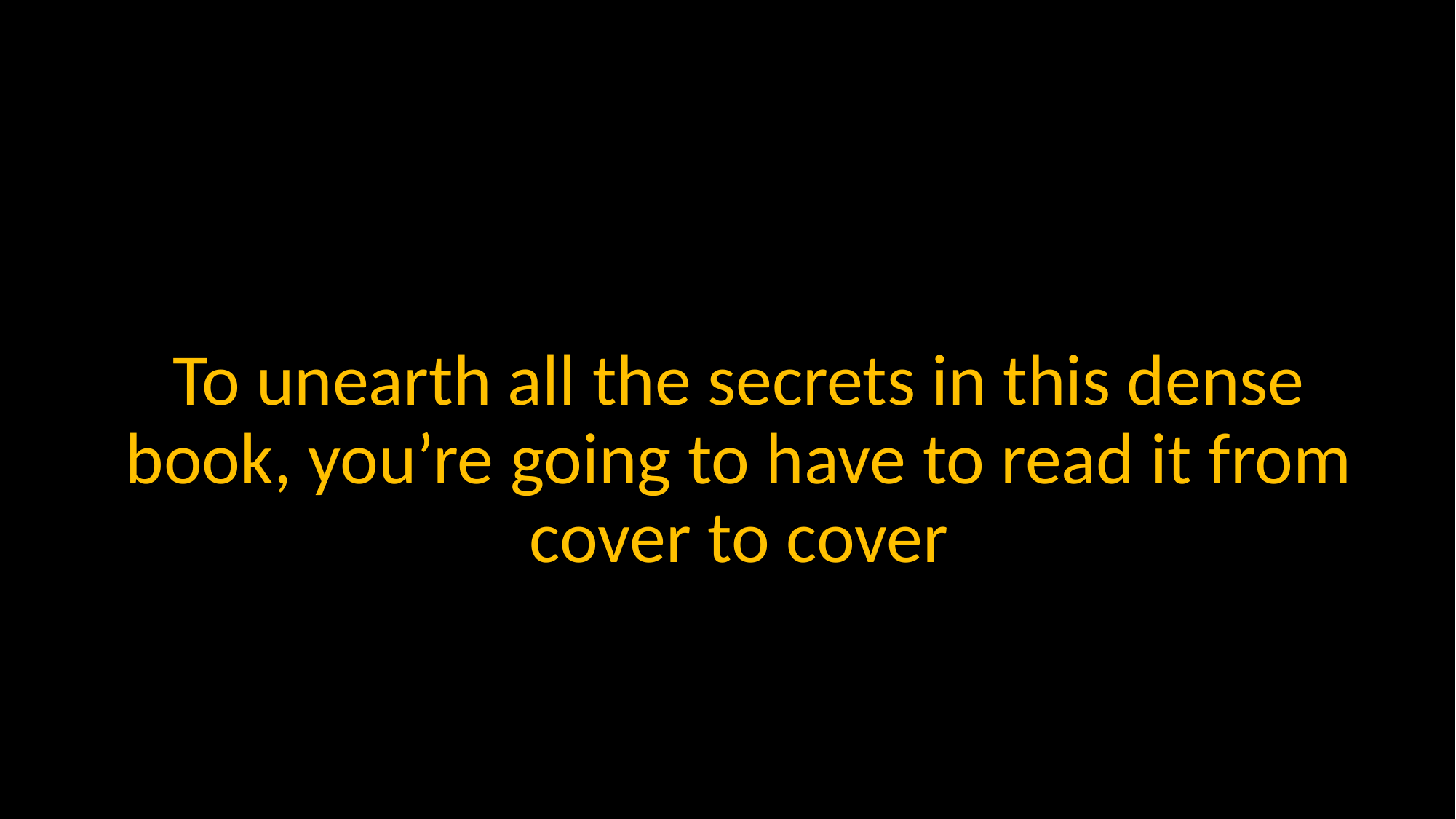

To unearth all the secrets in this dense book, you’re going to have to read it from cover to cover